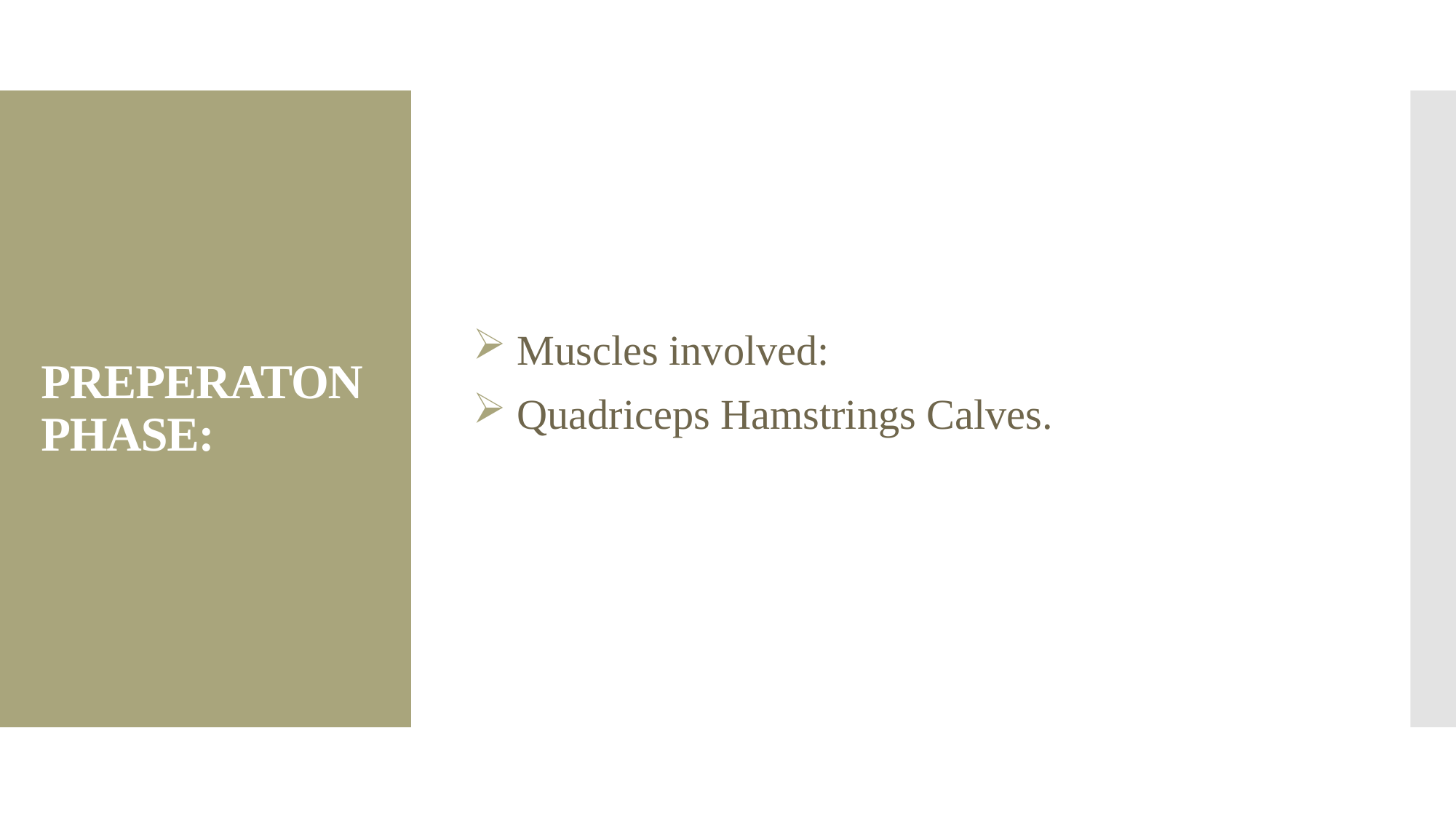

Muscles involved:
 Quadriceps Hamstrings Calves.

# PREPERATON PHASE: